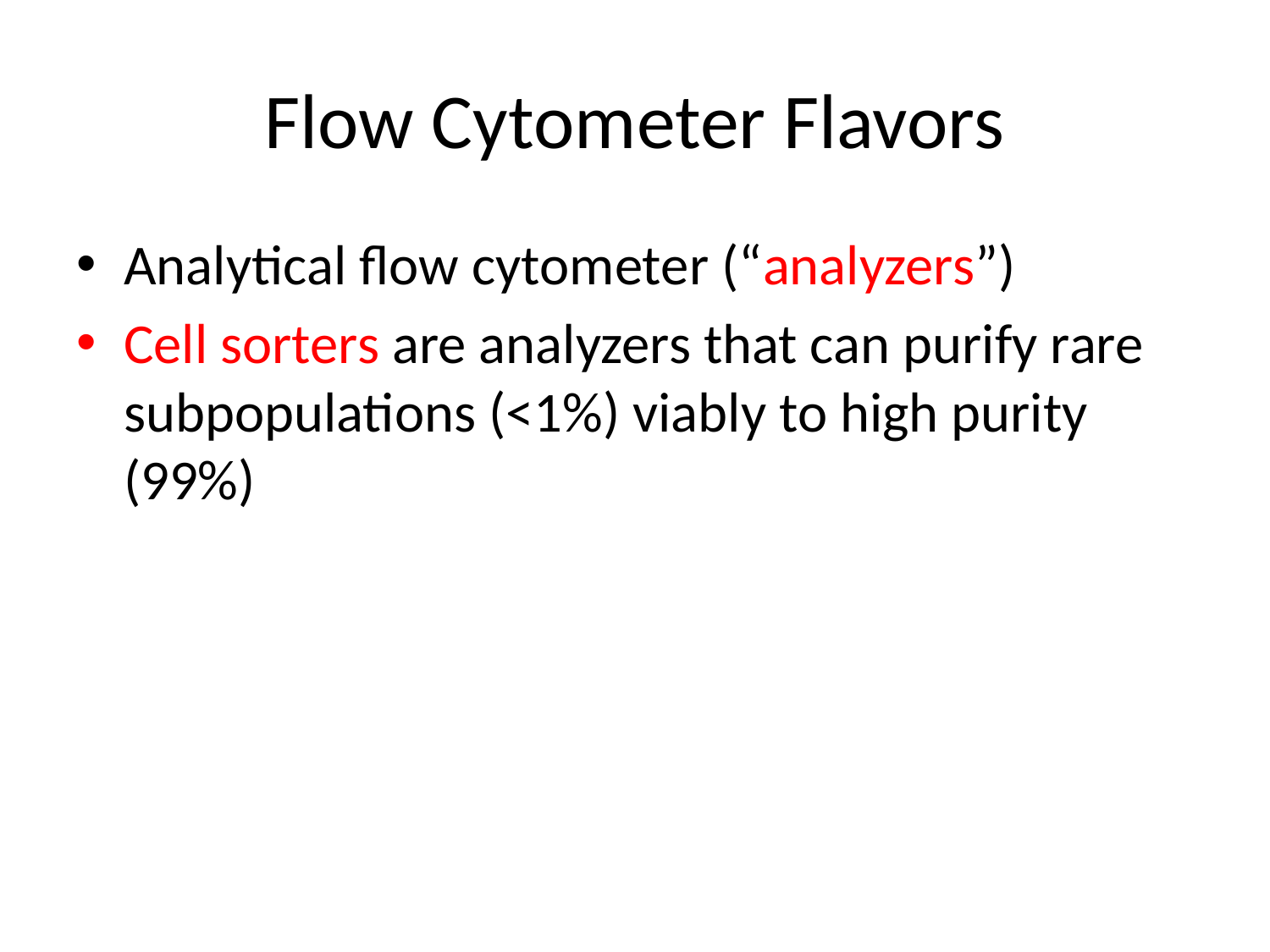

# Flow Cytometer Flavors
Analytical flow cytometer (“analyzers”)
Cell sorters are analyzers that can purify rare subpopulations (<1%) viably to high purity (99%)